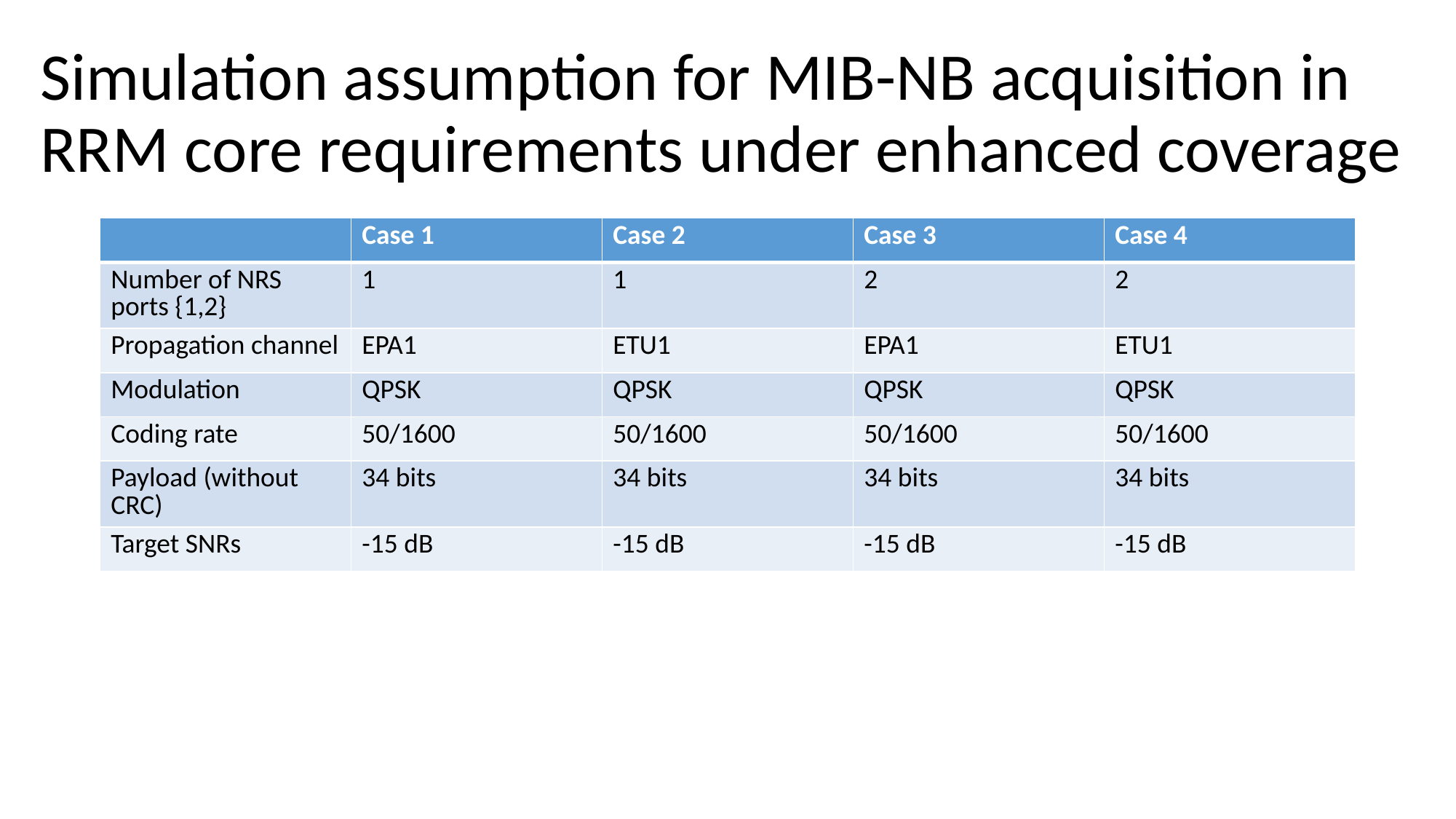

# Simulation assumption for MIB-NB acquisition in RRM core requirements under enhanced coverage
|  | Case 1 | Case 2 | Case 3 | Case 4 |
| --- | --- | --- | --- | --- |
| Number of NRS ports {1,2} | 1 | 1 | 2 | 2 |
| Propagation channel | EPA1 | ETU1 | EPA1 | ETU1 |
| Modulation | QPSK | QPSK | QPSK | QPSK |
| Coding rate | 50/1600 | 50/1600 | 50/1600 | 50/1600 |
| Payload (without CRC) | 34 bits | 34 bits | 34 bits | 34 bits |
| Target SNRs | -15 dB | -15 dB | -15 dB | -15 dB |